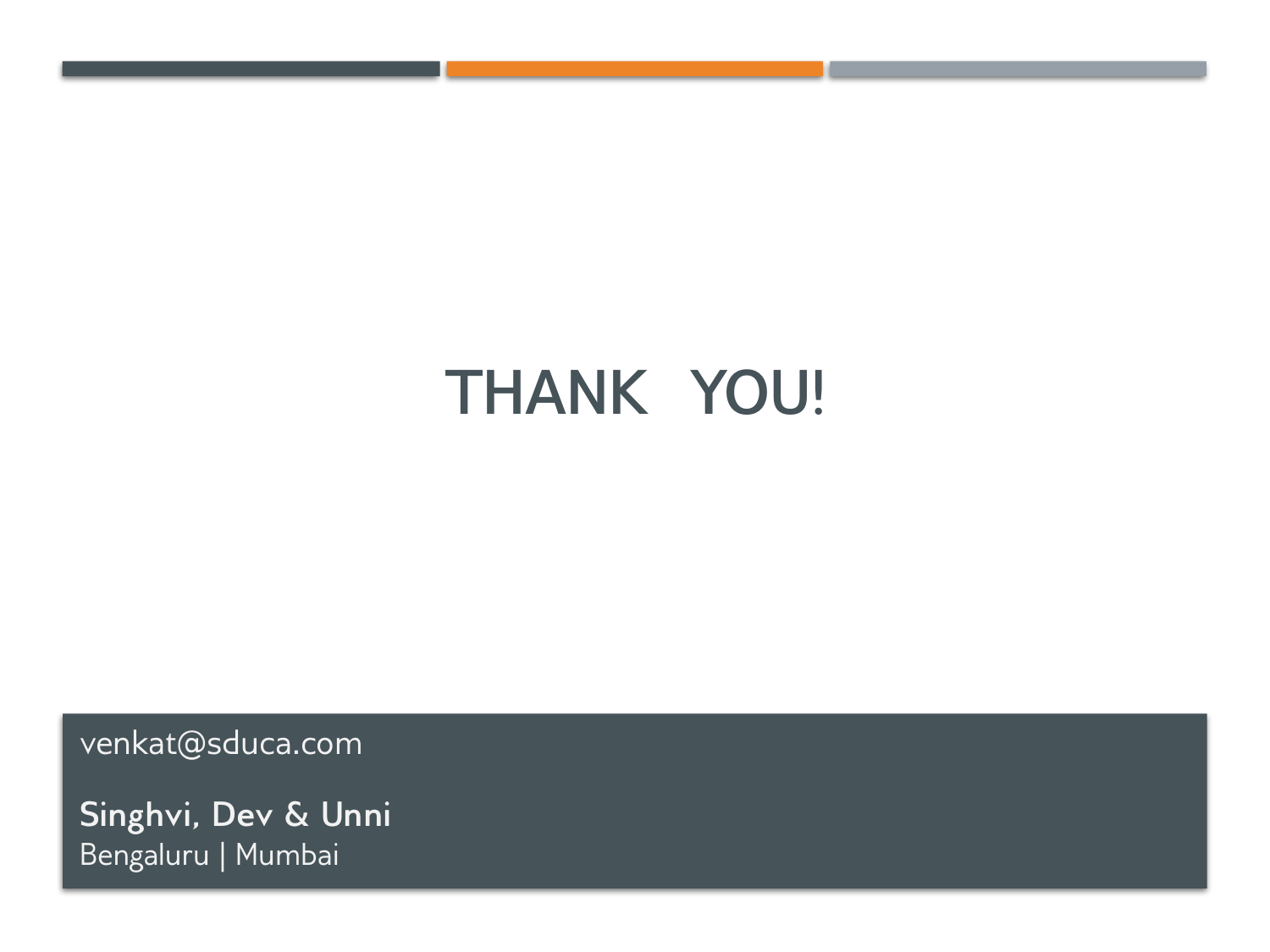

# Thank  you!
venkat@sduca.com

Singhvi, Dev & Unni
Bengaluru | Mumbai